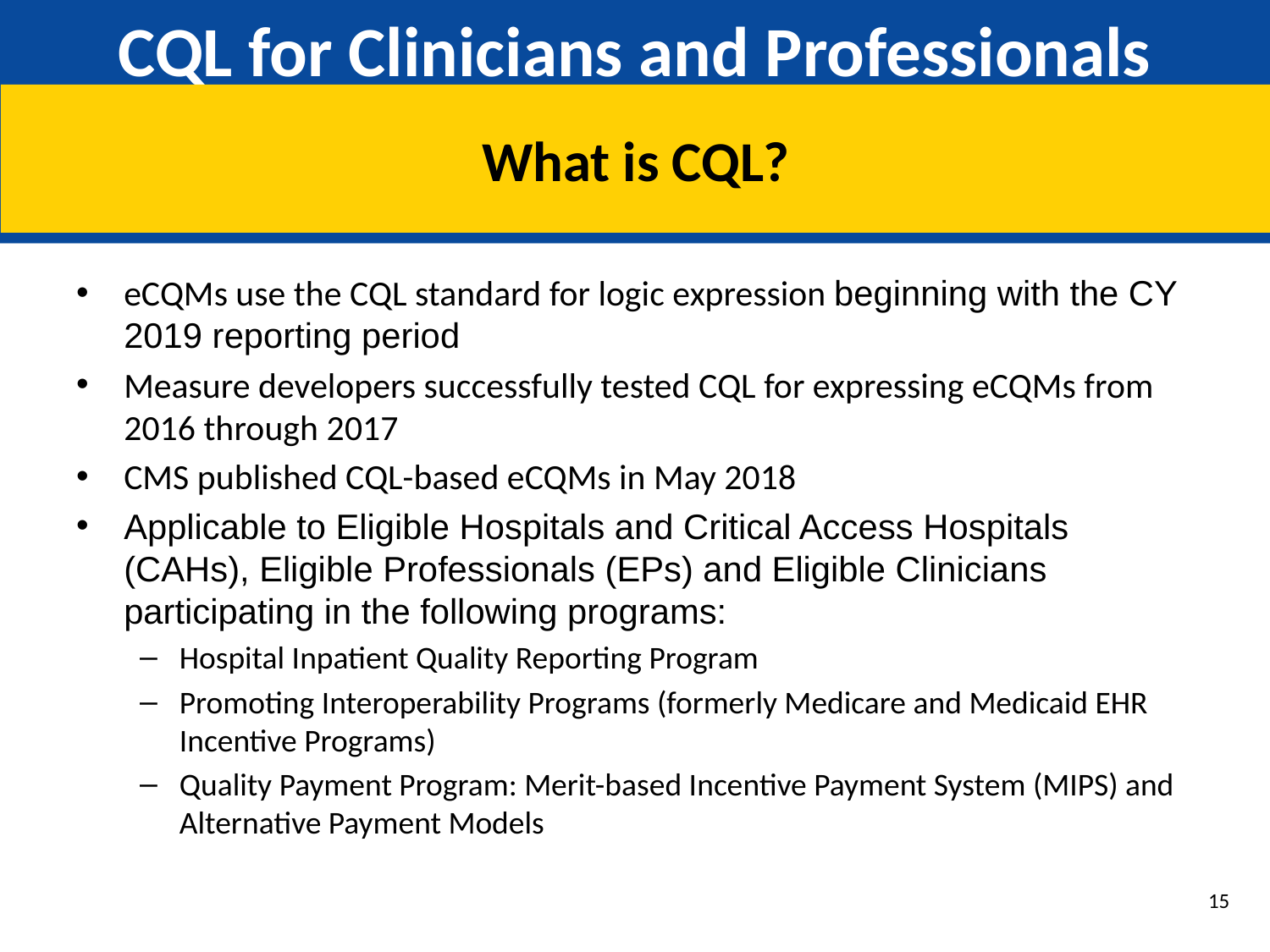

# CQL for Clinicians and Professionals
What is CQL?
eCQMs use the CQL standard for logic expression beginning with the CY 2019 reporting period
Measure developers successfully tested CQL for expressing eCQMs from 2016 through 2017
CMS published CQL-based eCQMs in May 2018
Applicable to Eligible Hospitals and Critical Access Hospitals (CAHs), Eligible Professionals (EPs) and Eligible Clinicians participating in the following programs:
Hospital Inpatient Quality Reporting Program
Promoting Interoperability Programs (formerly Medicare and Medicaid EHR Incentive Programs)
Quality Payment Program: Merit-based Incentive Payment System (MIPS) and Alternative Payment Models